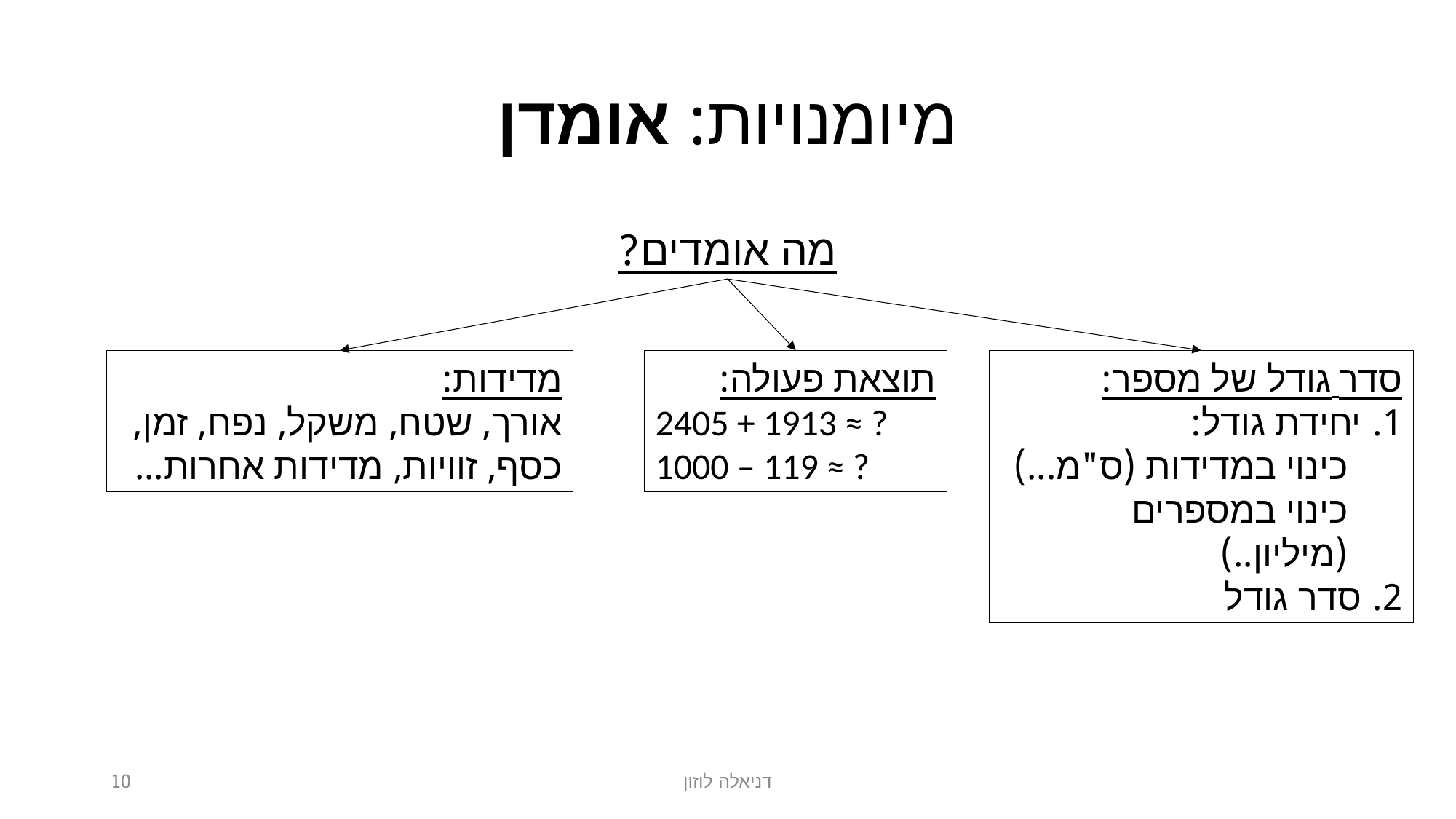

# מיומנויות: אומדן
מה אומדים?
מדידות:
אורך, שטח, משקל, נפח, זמן, כסף, זוויות, מדידות אחרות...
תוצאת פעולה:
2405 + 1913 ≈ ?
1000 – 119 ≈ ?
סדר גודל של מספר:
יחידת גודל:
כינוי במדידות (ס"מ...)
כינוי במספרים (מיליון..)
סדר גודל
10
דניאלה לוזון